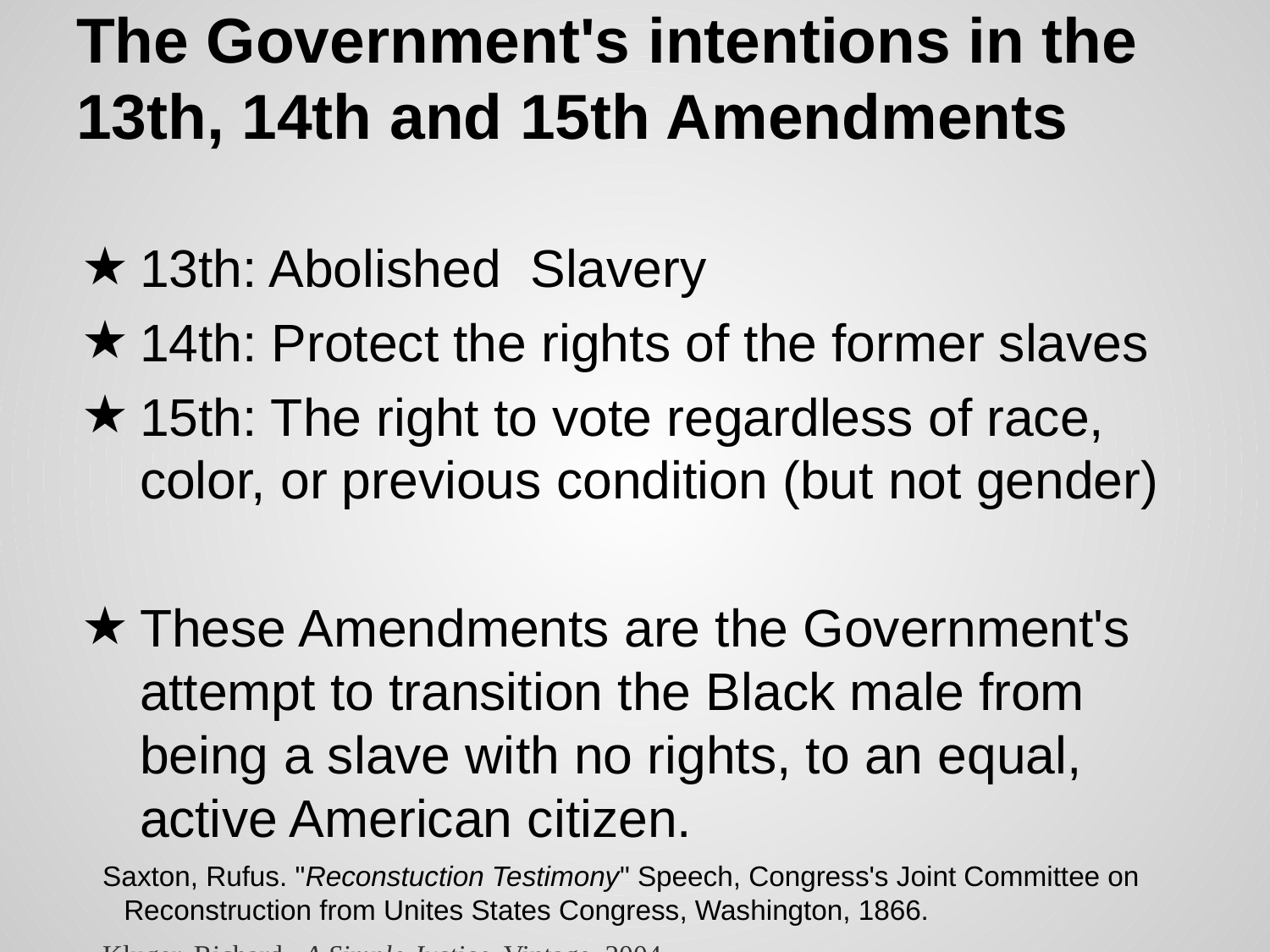

# The Government's intentions in the 13th, 14th and 15th Amendments
13th: Abolished  Slavery
14th: Protect the rights of the former slaves
15th: The right to vote regardless of race, color, or previous condition (but not gender)

These Amendments are the Government's attempt to transition the Black male from being a slave with no rights, to an equal, active American citizen.
Saxton, Rufus. "Reconstuction Testimony" Speech, Congress's Joint Committee on Reconstruction from Unites States Congress, Washington, 1866.
Kluger, Richard . A Simple Justice. Vintage, 2004.